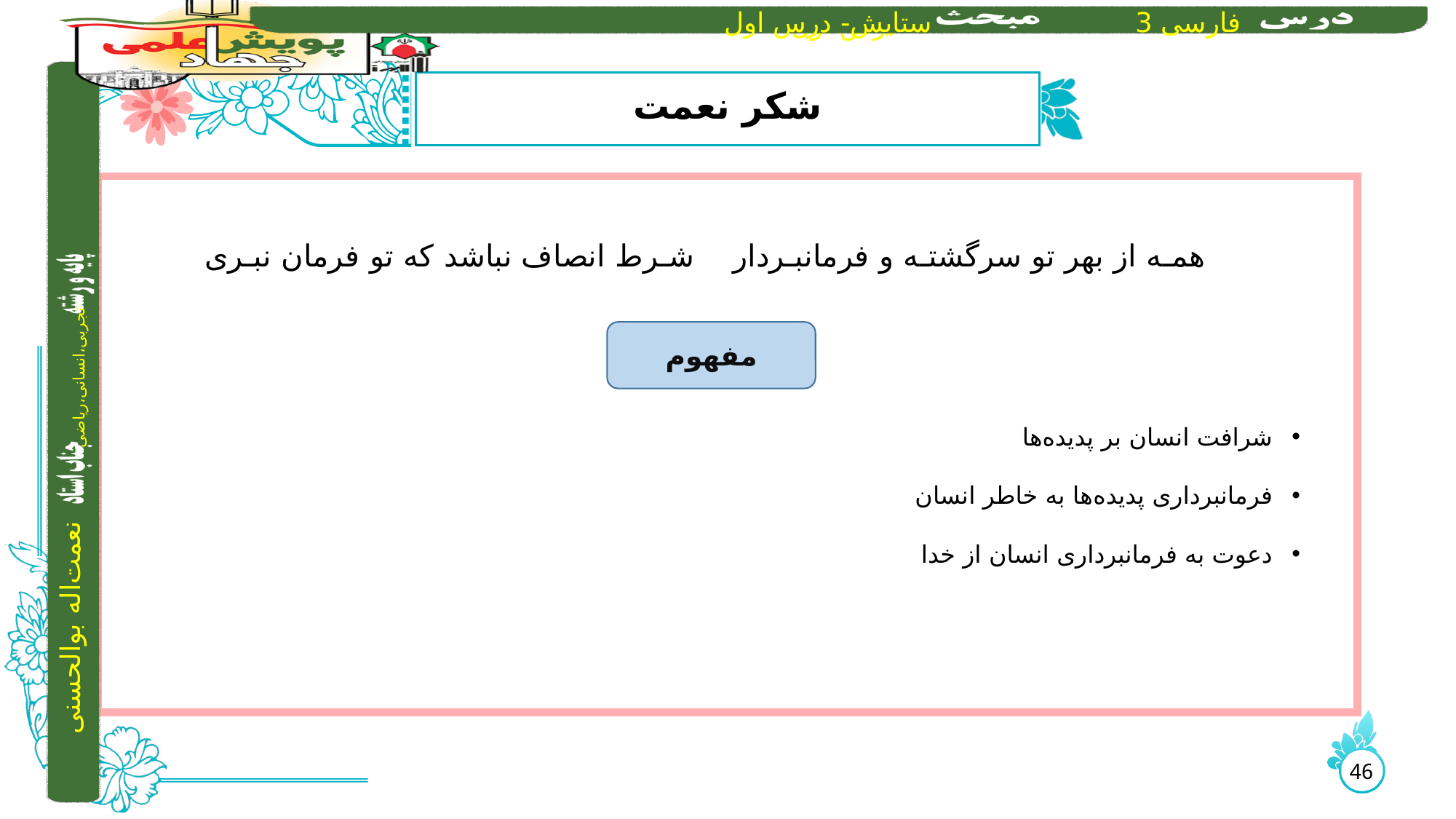

# شکر نعمت
همـه از بهر تو سرگشتـه و فرمانبـردار   	 شـرط انصاف نباشد که تو فرمان نبـری

شرافت انسان بر پدیده‌ها
فرمانبرداری پدیده‌ها به خاطر انسان
دعوت به فرمانبرداری انسان از خدا